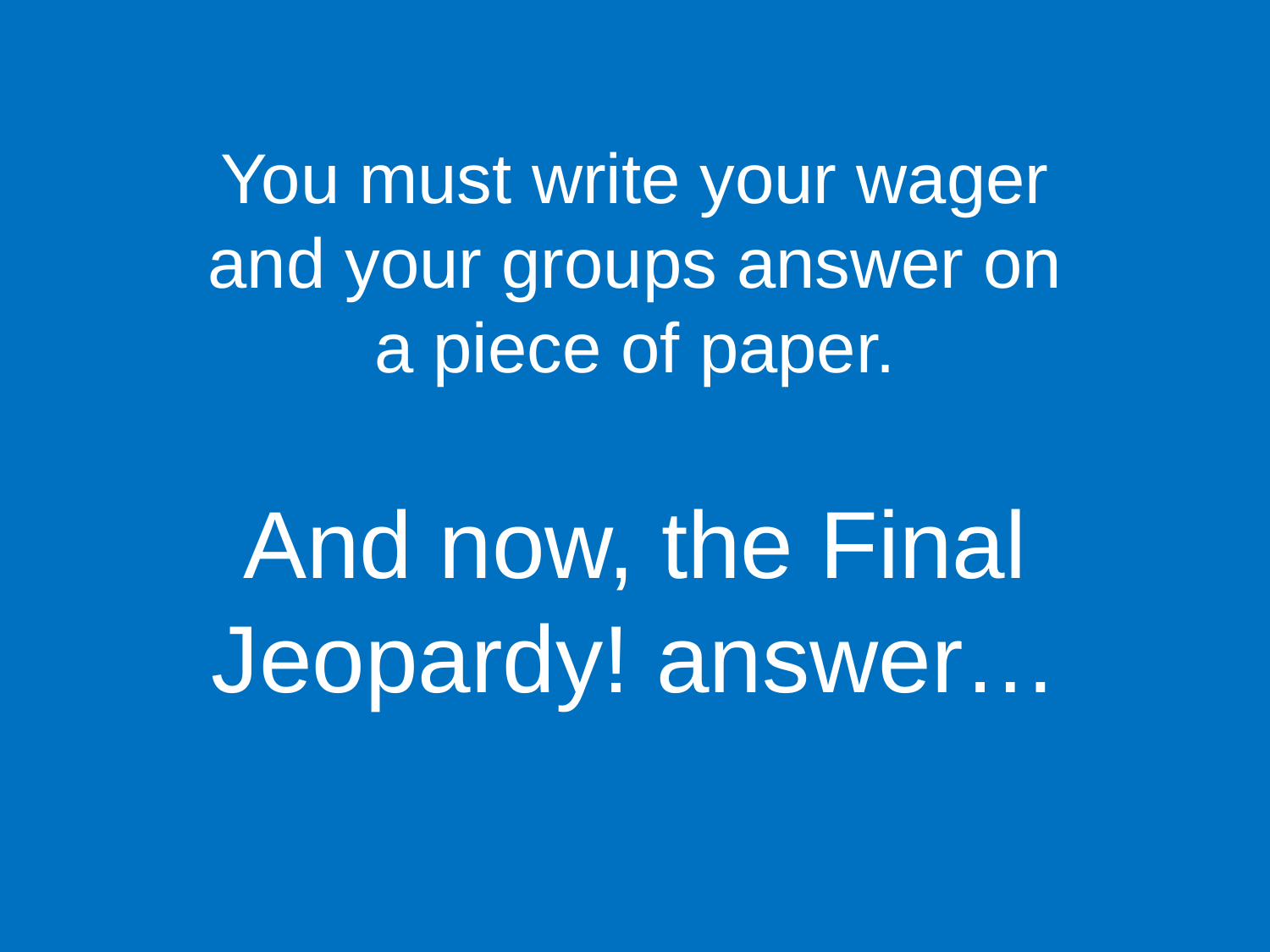

You must write your wager and your groups answer on a piece of paper.
And now, the Final Jeopardy! answer…